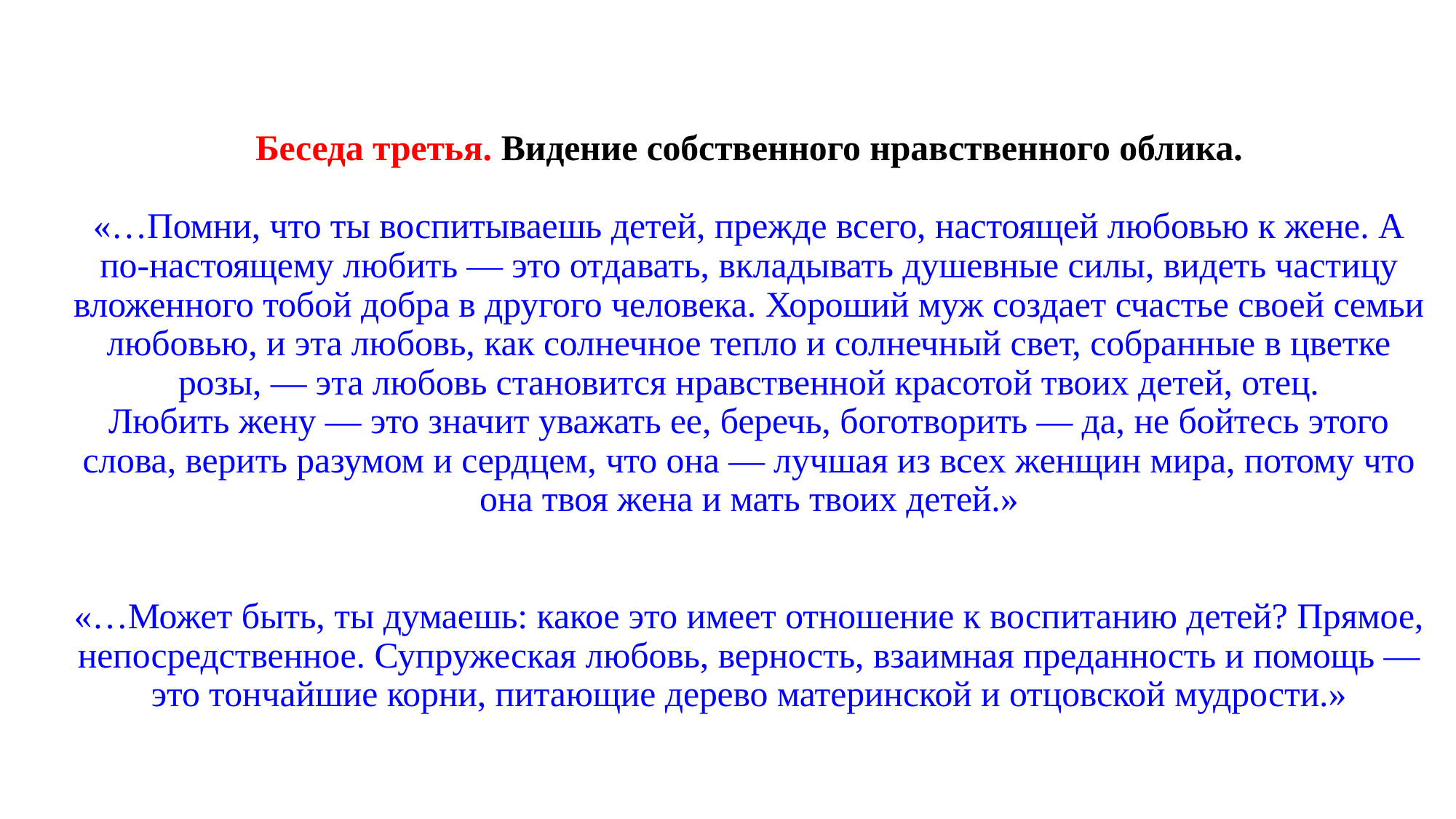

# Беседа третья. Видение собственного нравственного облика. «…Помни, что ты воспитываешь детей, прежде всего, настоящей любовью к жене. А по-настоящему любить — это отдавать, вкладывать душевные силы, видеть частицу вложенного тобой добра в другого человека. Хороший муж создает счастье своей семьи любовью, и эта любовь, как солнечное тепло и солнечный свет, собранные в цветке розы, — эта любовь становится нравственной красотой твоих детей, отец. Любить жену — это значит уважать ее, беречь, боготворить — да, не бойтесь этого слова, верить разумом и сердцем, что она — лучшая из всех женщин мира, потому что она твоя жена и мать твоих детей.»     «…Может быть, ты думаешь: какое это имеет отношение к воспитанию детей? Прямое, непосредственное. Супружеская любовь, верность, взаимная преданность и помощь — это тончайшие корни, питающие дерево материнской и отцовской мудрости.»